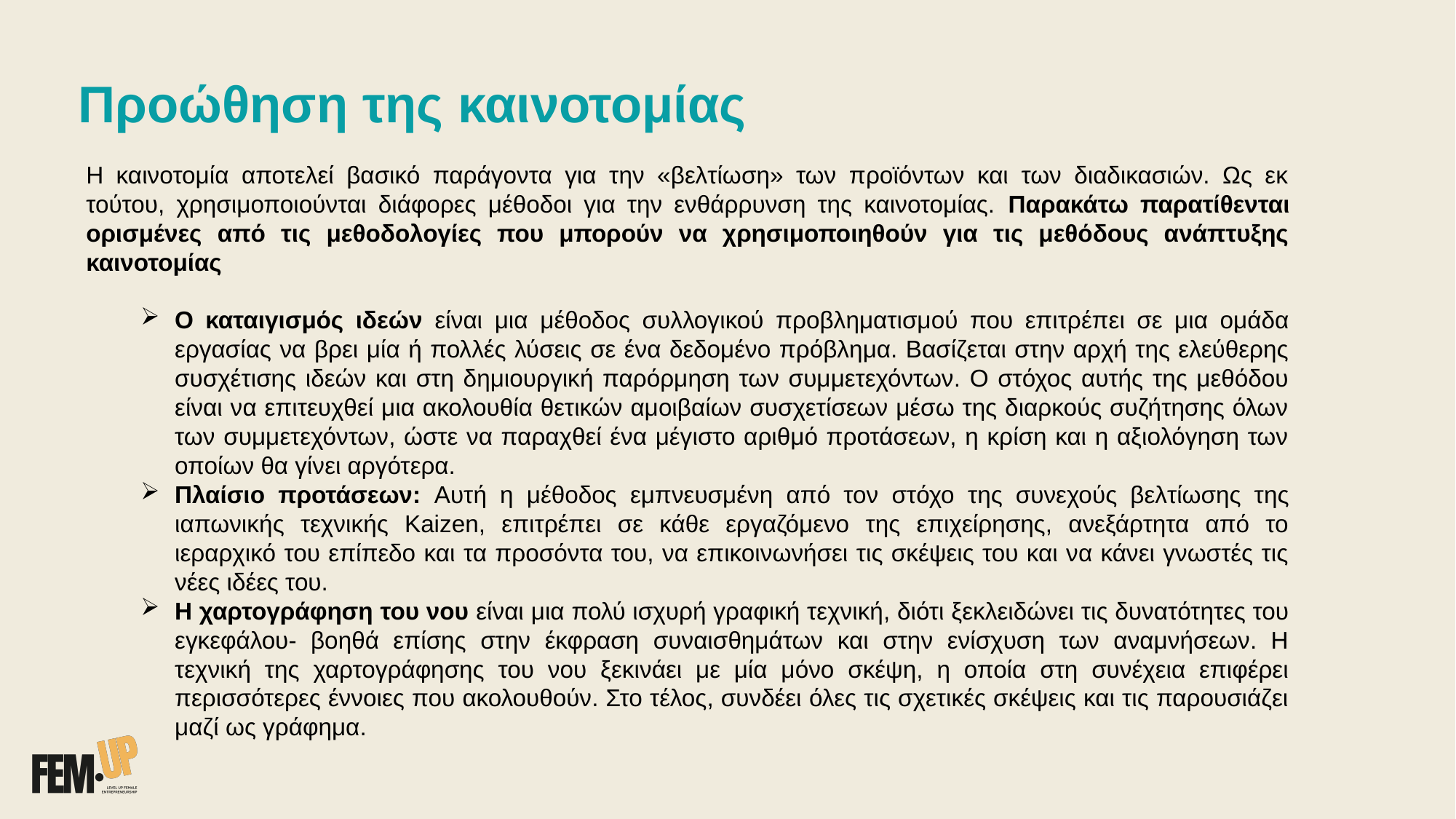

Προώθηση της καινοτομίας
Η καινοτομία αποτελεί βασικό παράγοντα για την «βελτίωση» των προϊόντων και των διαδικασιών. Ως εκ τούτου, χρησιμοποιούνται διάφορες μέθοδοι για την ενθάρρυνση της καινοτομίας. Παρακάτω παρατίθενται ορισμένες από τις μεθοδολογίες που μπορούν να χρησιμοποιηθούν για τις μεθόδους ανάπτυξης καινοτομίας

Ο καταιγισμός ιδεών είναι μια μέθοδος συλλογικού προβληματισμού που επιτρέπει σε μια ομάδα εργασίας να βρει μία ή πολλές λύσεις σε ένα δεδομένο πρόβλημα. Βασίζεται στην αρχή της ελεύθερης συσχέτισης ιδεών και στη δημιουργική παρόρμηση των συμμετεχόντων. Ο στόχος αυτής της μεθόδου είναι να επιτευχθεί μια ακολουθία θετικών αμοιβαίων συσχετίσεων μέσω της διαρκούς συζήτησης όλων των συμμετεχόντων, ώστε να παραχθεί ένα μέγιστο αριθμό προτάσεων, η κρίση και η αξιολόγηση των οποίων θα γίνει αργότερα.
Πλαίσιο προτάσεων: Αυτή η μέθοδος εμπνευσμένη από τον στόχο της συνεχούς βελτίωσης της ιαπωνικής τεχνικής Kaizen, επιτρέπει σε κάθε εργαζόμενο της επιχείρησης, ανεξάρτητα από το ιεραρχικό του επίπεδο και τα προσόντα του, να επικοινωνήσει τις σκέψεις του και να κάνει γνωστές τις νέες ιδέες του.
Η χαρτογράφηση του νου είναι μια πολύ ισχυρή γραφική τεχνική, διότι ξεκλειδώνει τις δυνατότητες του εγκεφάλου- βοηθά επίσης στην έκφραση συναισθημάτων και στην ενίσχυση των αναμνήσεων. Η τεχνική της χαρτογράφησης του νου ξεκινάει με μία μόνο σκέψη, η οποία στη συνέχεια επιφέρει περισσότερες έννοιες που ακολουθούν. Στο τέλος, συνδέει όλες τις σχετικές σκέψεις και τις παρουσιάζει μαζί ως γράφημα. ​
​